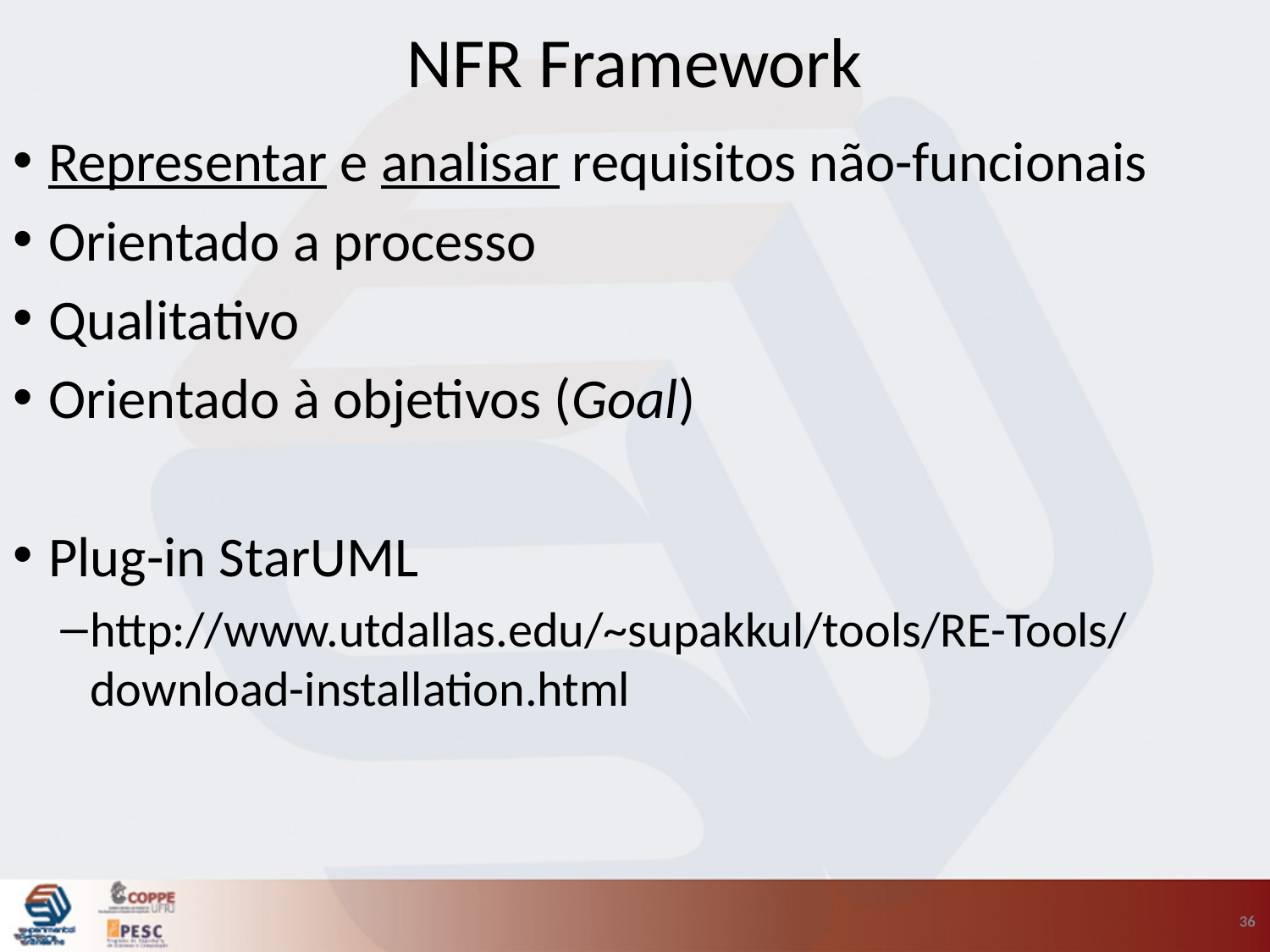

# NFR Framework
Representar e analisar requisitos não-funcionais
Orientado a processo
Qualitativo
Orientado à objetivos (Goal)

Plug-in StarUML
http://www.utdallas.edu/~supakkul/tools/RE-Tools/download-installation.html